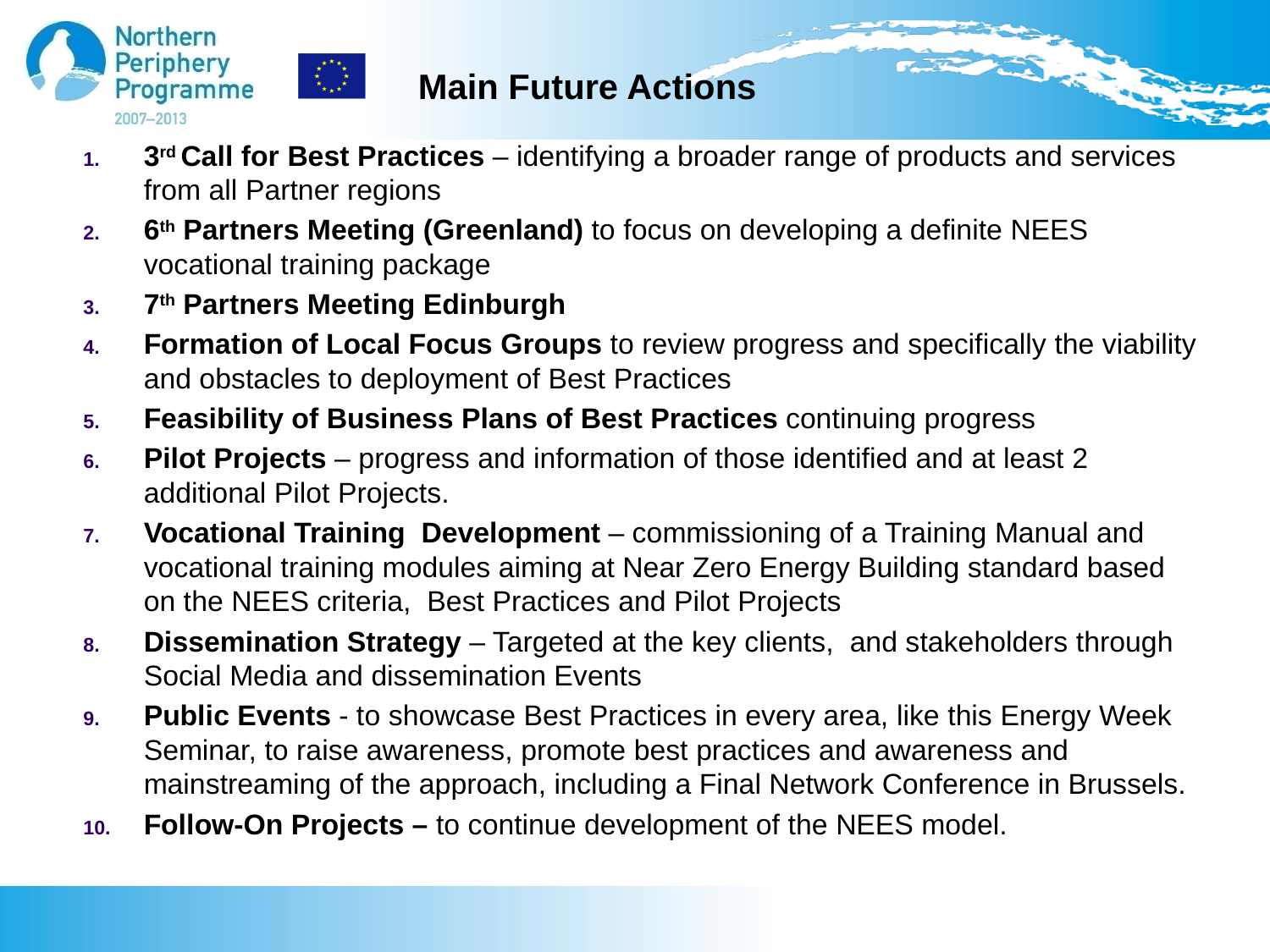

# Main Future Actions
3rd Call for Best Practices – identifying a broader range of products and services from all Partner regions
6th Partners Meeting (Greenland) to focus on developing a definite NEES vocational training package
7th Partners Meeting Edinburgh
Formation of Local Focus Groups to review progress and specifically the viability and obstacles to deployment of Best Practices
Feasibility of Business Plans of Best Practices continuing progress
Pilot Projects – progress and information of those identified and at least 2 additional Pilot Projects.
Vocational Training  Development – commissioning of a Training Manual and vocational training modules aiming at Near Zero Energy Building standard based on the NEES criteria,  Best Practices and Pilot Projects
Dissemination Strategy – Targeted at the key clients,  and stakeholders through Social Media and dissemination Events
Public Events - to showcase Best Practices in every area, like this Energy Week Seminar, to raise awareness, promote best practices and awareness and mainstreaming of the approach, including a Final Network Conference in Brussels.
Follow-On Projects – to continue development of the NEES model.